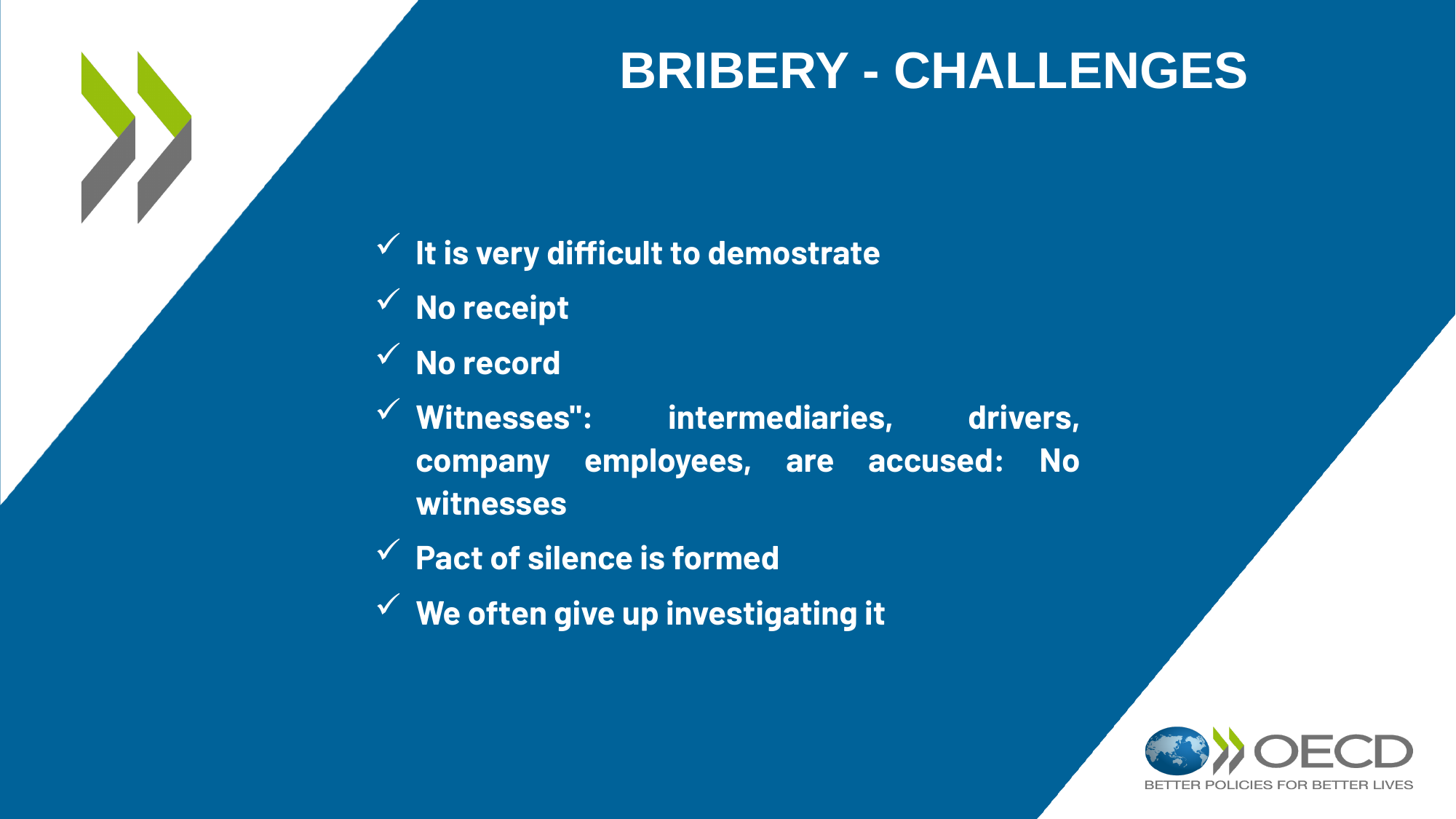

# BRIBERY - CHALLENGES
It is very difficult to demostrate
No receipt
No record
Witnesses": intermediaries, drivers, company employees, are accused: No witnesses
Pact of silence is formed
We often give up investigating it